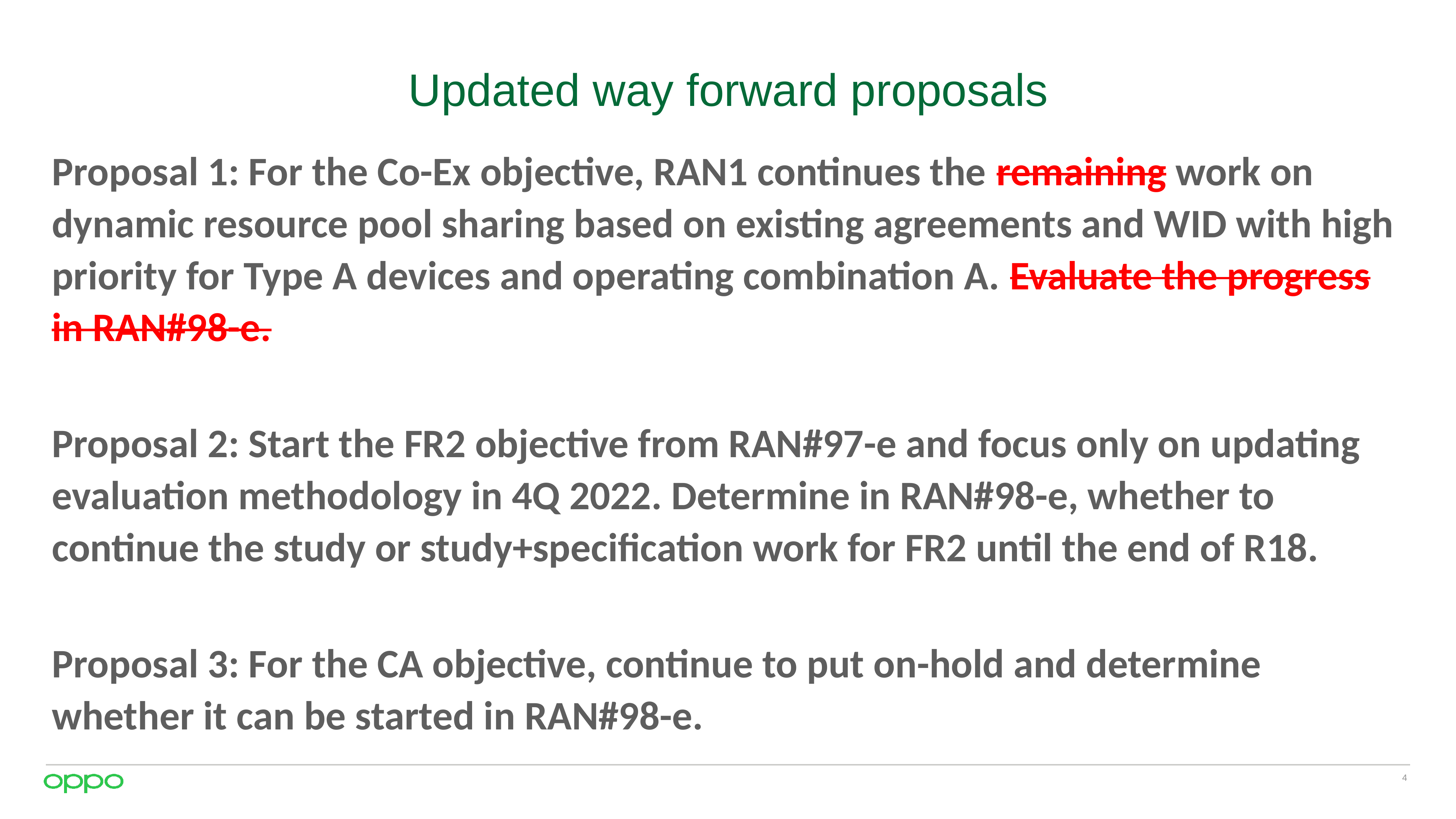

# Updated way forward proposals
Proposal 1: For the Co-Ex objective, RAN1 continues the remaining work on dynamic resource pool sharing based on existing agreements and WID with high priority for Type A devices and operating combination A. Evaluate the progress in RAN#98-e.

Proposal 2: Start the FR2 objective from RAN#97-e and focus only on updating evaluation methodology in 4Q 2022. Determine in RAN#98-e, whether to continue the study or study+specification work for FR2 until the end of R18.

Proposal 3: For the CA objective, continue to put on-hold and determine whether it can be started in RAN#98-e.